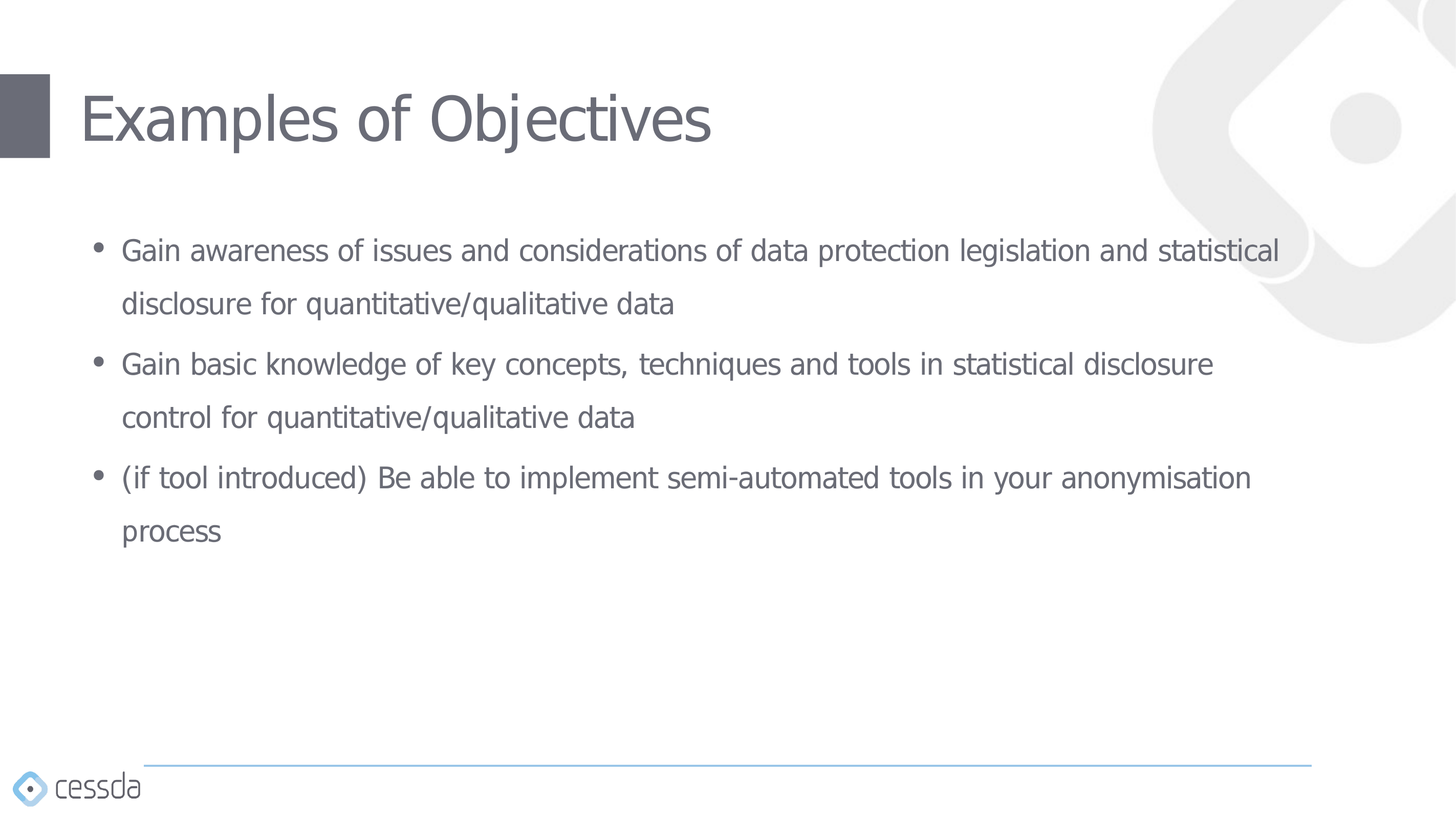

# Examples of Objectives
Gain awareness of issues and considerations of data protection legislation and statistical disclosure for quantitative/qualitative data
Gain basic knowledge of key concepts, techniques and tools in statistical disclosure control for quantitative/qualitative data
(if tool introduced) Be able to implement semi-automated tools in your anonymisation process